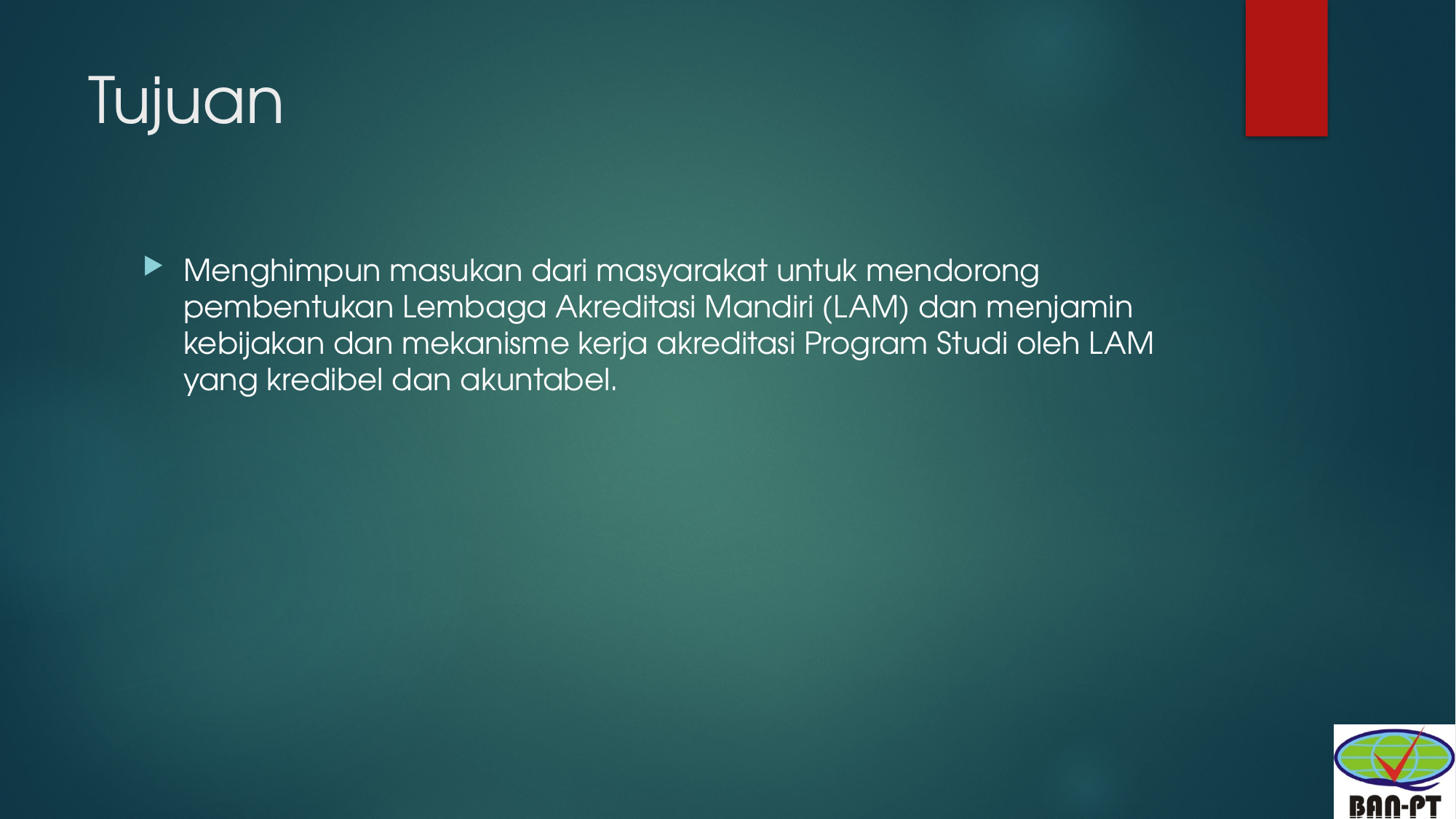

# Tujuan
Menghimpun masukan dari masyarakat untuk mendorong pembentukan Lembaga Akreditasi Mandiri (LAM) dan menjamin kebijakan dan mekanisme kerja akreditasi Program Studi oleh LAM yang kredibel dan akuntabel.